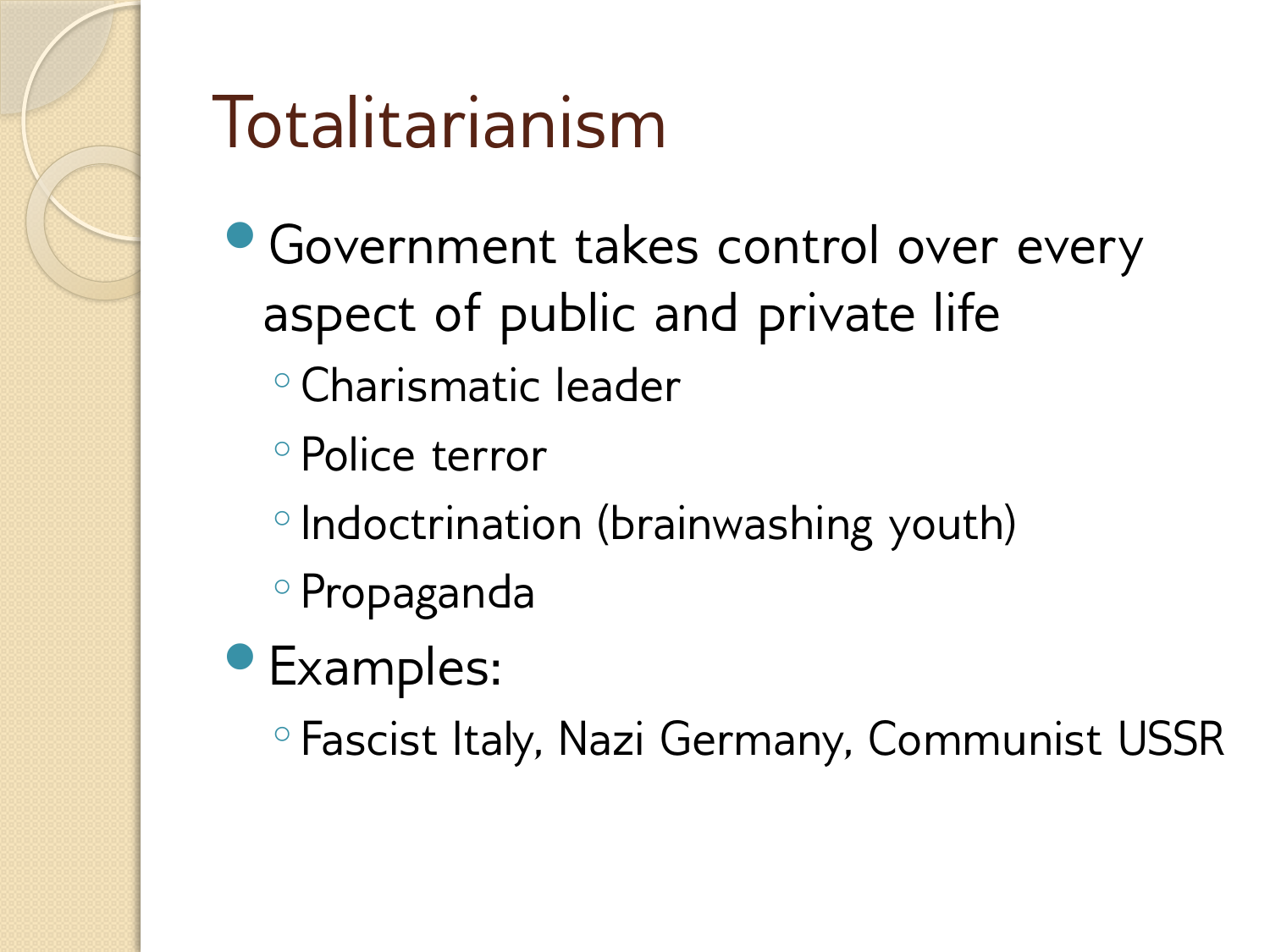

# Totalitarianism
Government takes control over every aspect of public and private life
Charismatic leader
Police terror
Indoctrination (brainwashing youth)
Propaganda
Examples:
Fascist Italy, Nazi Germany, Communist USSR